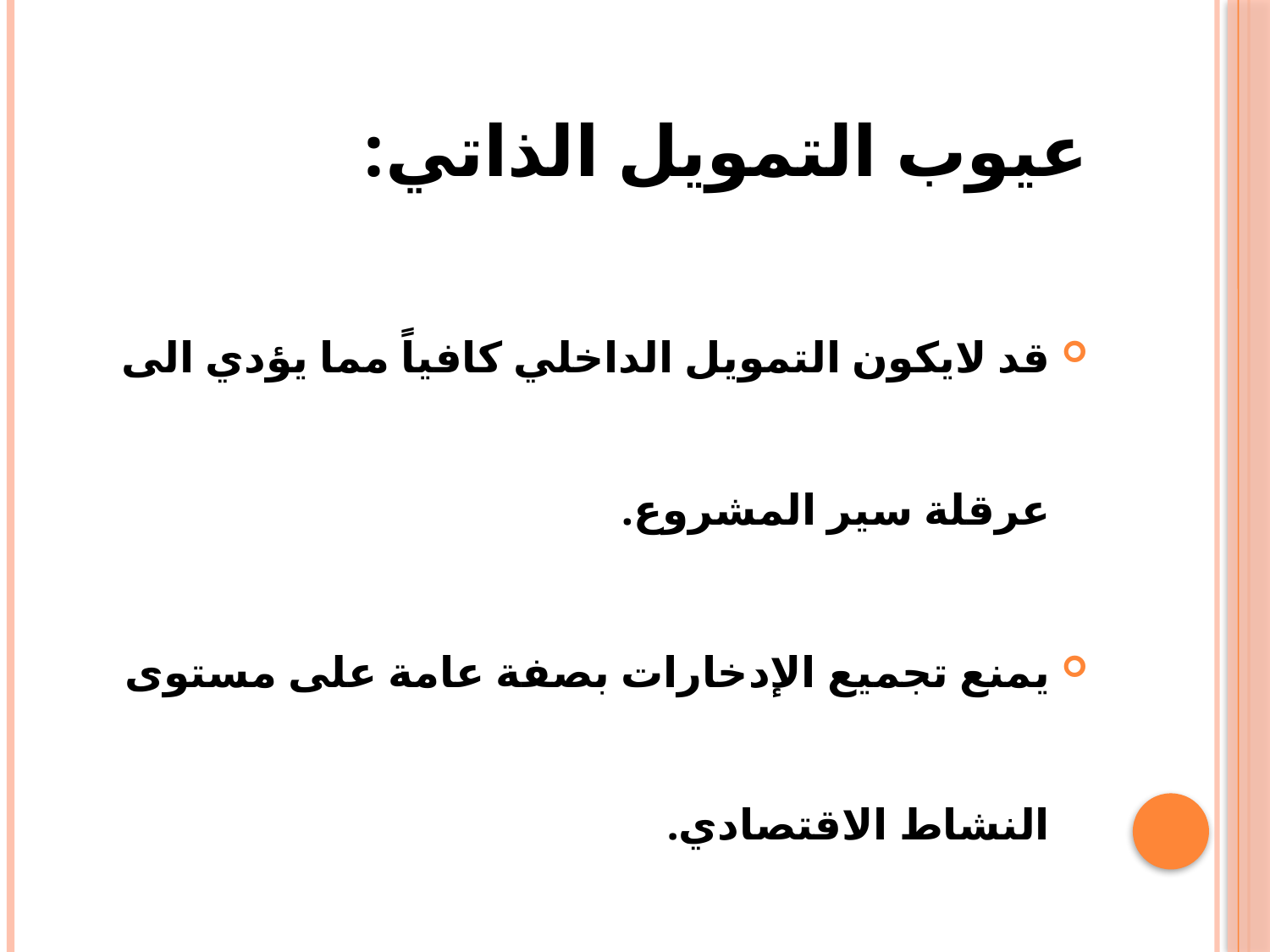

# عيوب التمويل الذاتي:
قد لايكون التمويل الداخلي كافياً مما يؤدي الى عرقلة سير المشروع.
يمنع تجميع الإدخارات بصفة عامة على مستوى النشاط الاقتصادي.